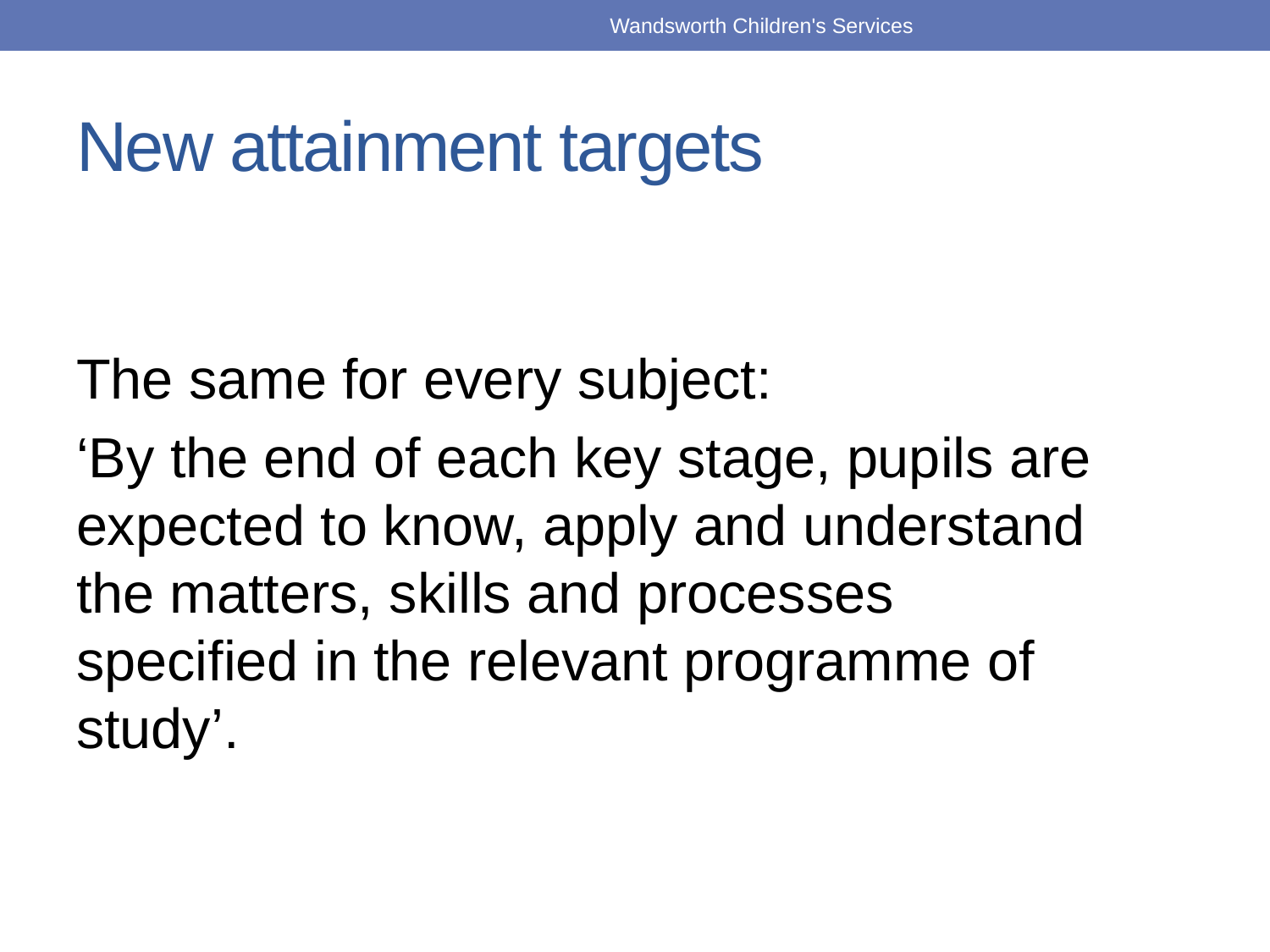

Wandsworth Children's Services
# New attainment targets
The same for every subject:
‘By the end of each key stage, pupils are expected to know, apply and understand the matters, skills and processes specified in the relevant programme of study’.